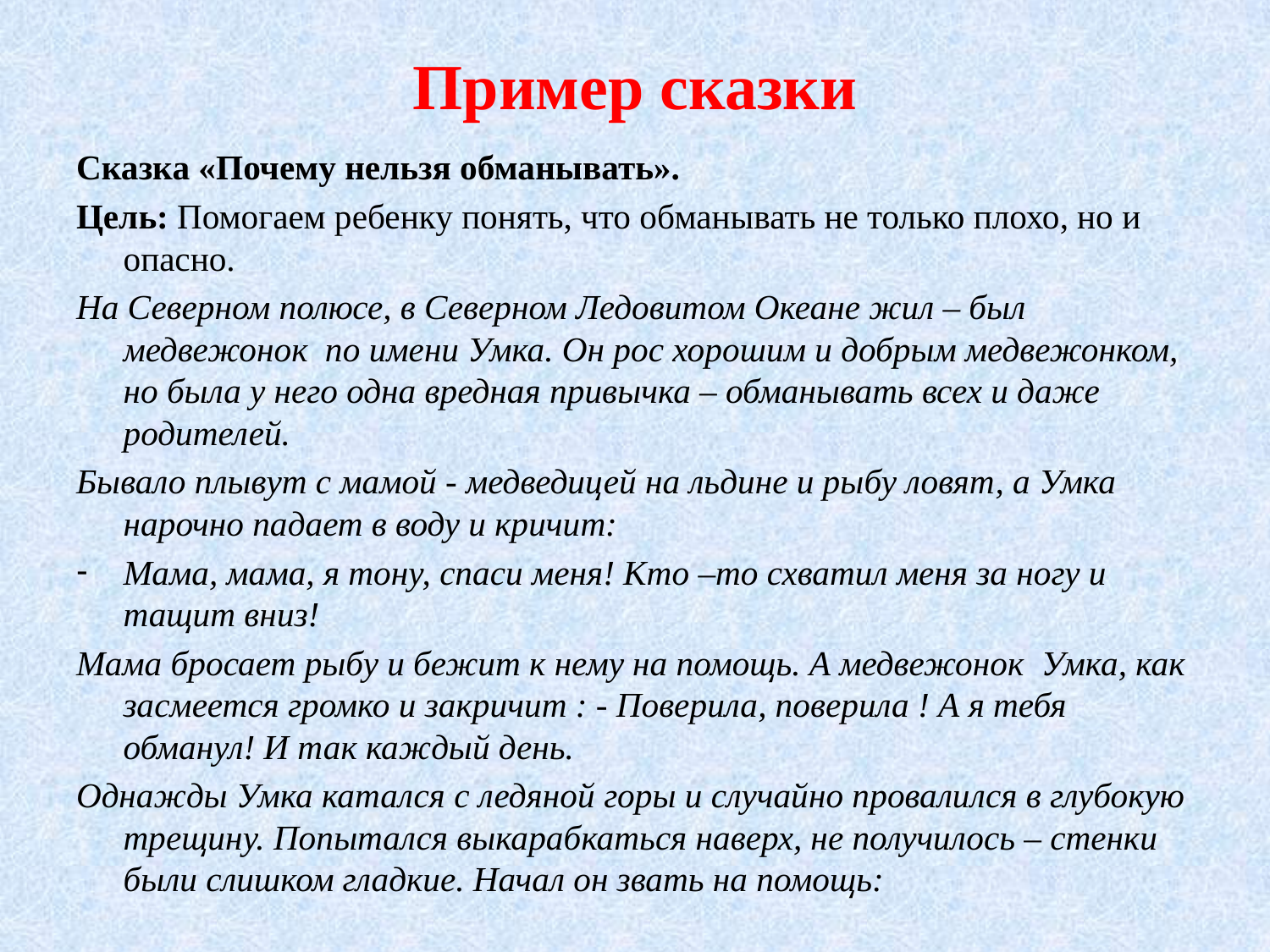

# Пример сказки
Сказка «Почему нельзя обманывать».
Цель: Помогаем ребенку понять, что обманывать не только плохо, но и опасно.
На Северном полюсе, в Северном Ледовитом Океане жил – был медвежонок  по имени Умка. Он рос хорошим и добрым медвежонком,  но была у него одна вредная привычка – обманывать всех и даже родителей.
Бывало плывут с мамой - медведицей на льдине и рыбу ловят, а Умка нарочно падает в воду и кричит:
Мама, мама, я тону, спаси меня! Кто –то схватил меня за ногу и тащит вниз!
Мама бросает рыбу и бежит к нему на помощь. А медвежонок  Умка, как засмеется громко и закричит : - Поверила, поверила ! А я тебя обманул! И так каждый день.
Однажды Умка катался с ледяной горы и случайно провалился в глубокую трещину. Попытался выкарабкаться наверх, не получилось – стенки были слишком гладкие. Начал он звать на помощь: